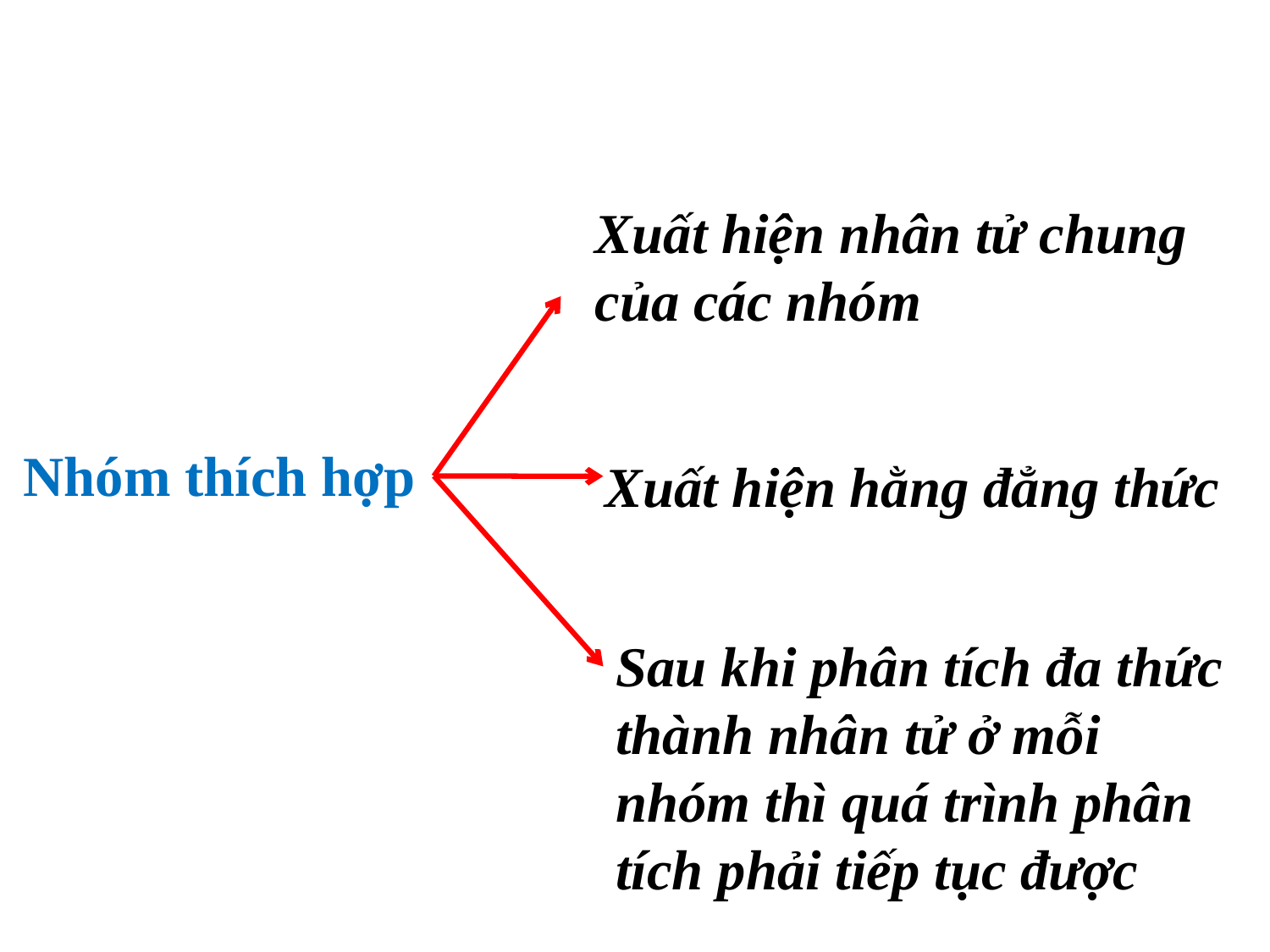

Xuất hiện nhân tử chung của các nhóm

Nhóm thích hợp
Xuất hiện hằng đẳng thức

Sau khi phân tích đa thức thành nhân tử ở mỗi nhóm thì quá trình phân tích phải tiếp tục được